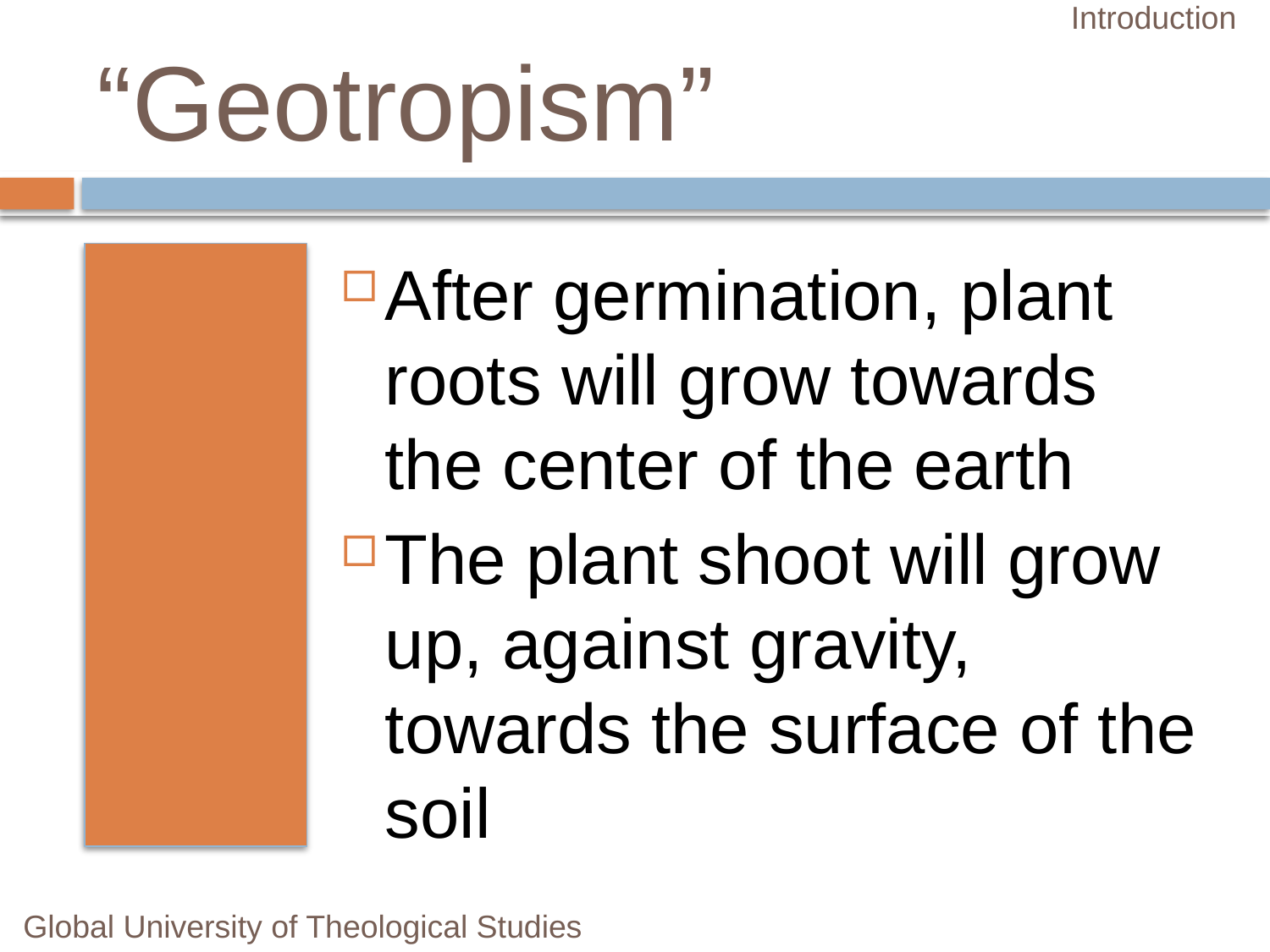

Introduction
# “Geotropism”

After germination, plant roots will grow towards the center of the earth
The plant shoot will grow up, against gravity, towards the surface of the soil
Global University of Theological Studies